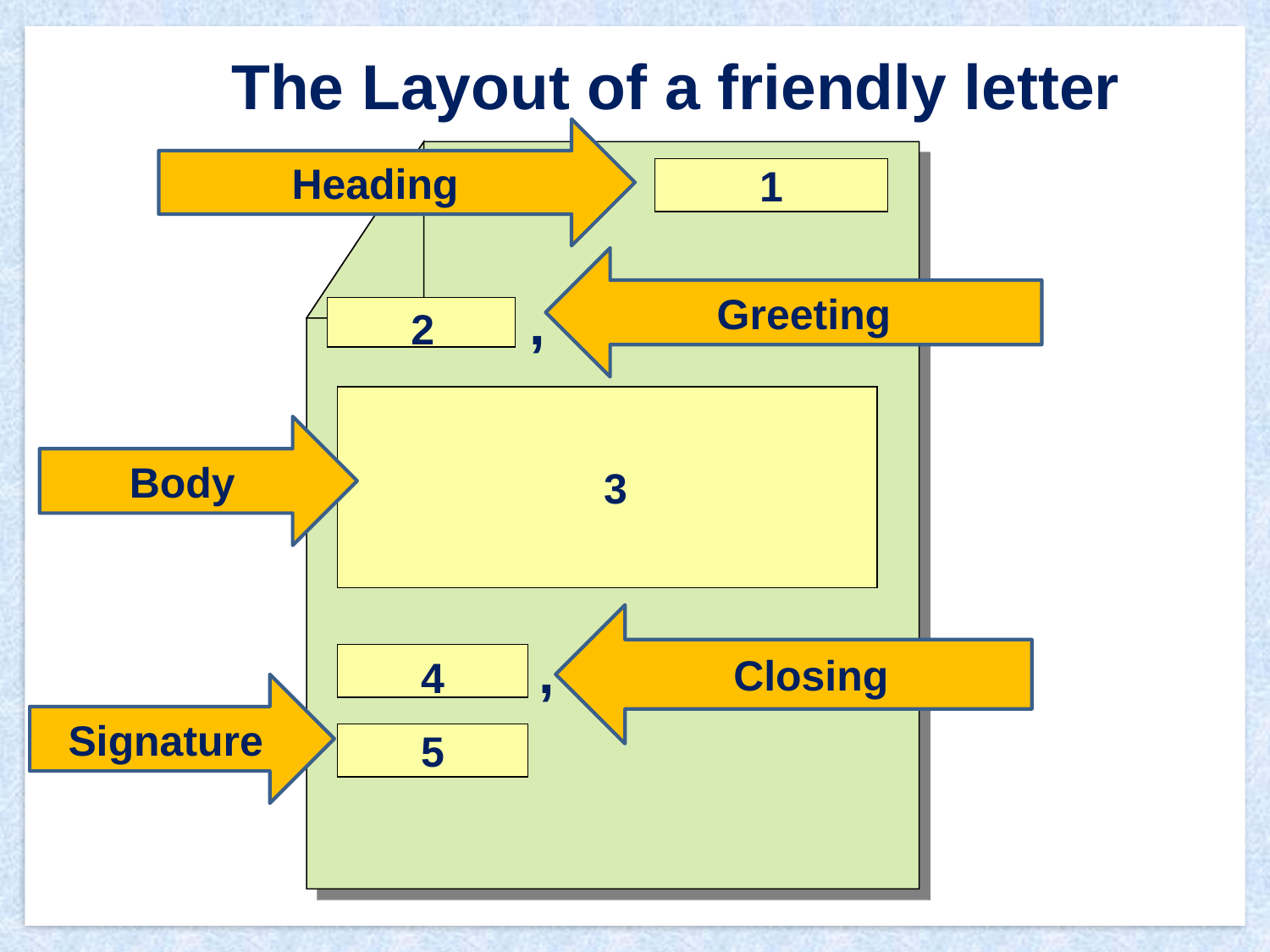

The Layout of a friendly letter
Heading
1

Greeting
      2        ,
		3
Body
Closing
      4        ,
Signature
5